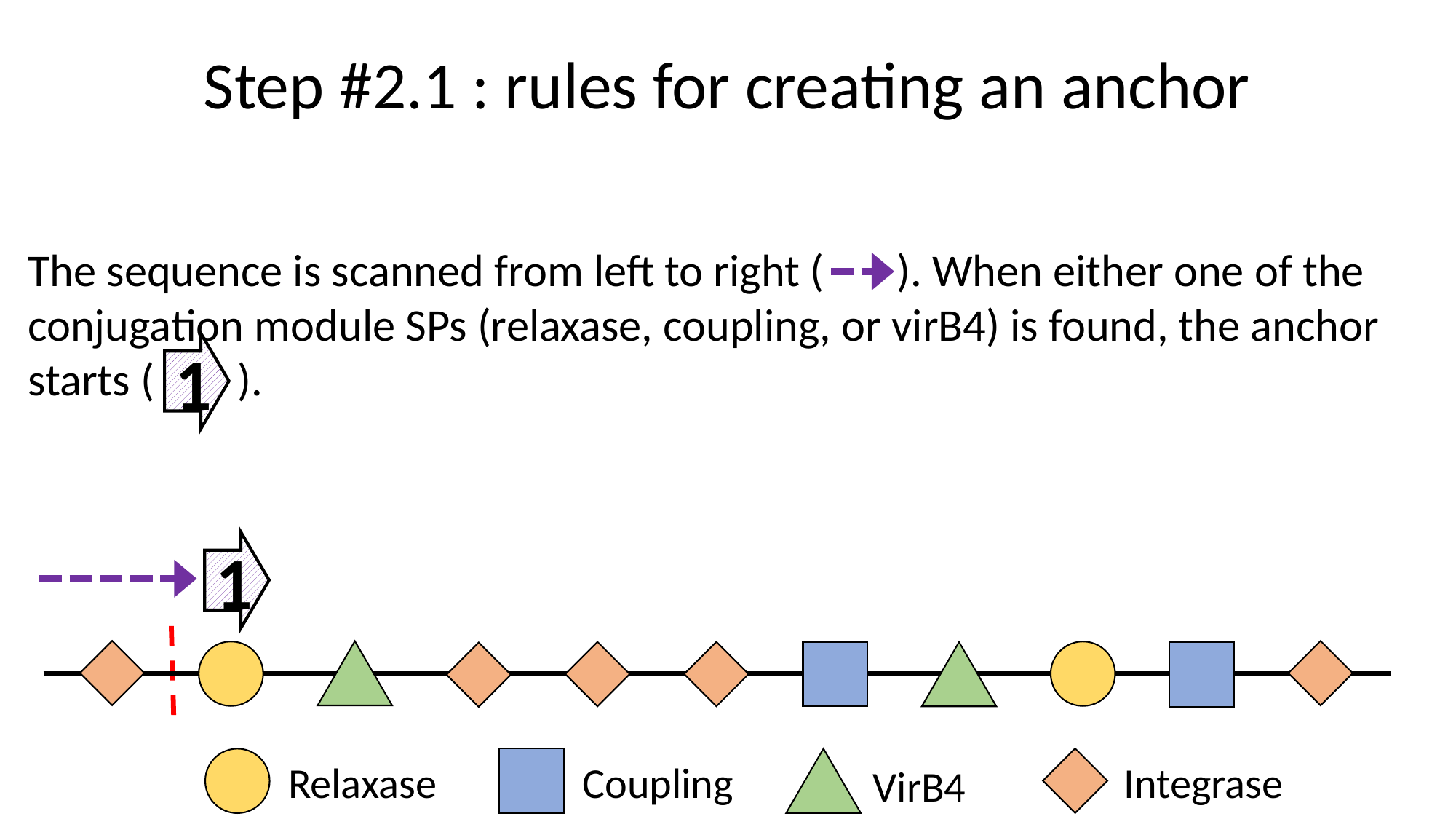

# Step #2.1 : rules for creating an anchor
The sequence is scanned from left to right (       ). When either one of the conjugation module SPs (relaxase, coupling, or virB4) is found, the anchor starts (        ).
1
1

Relaxase
Coupling
Integrase
VirB4